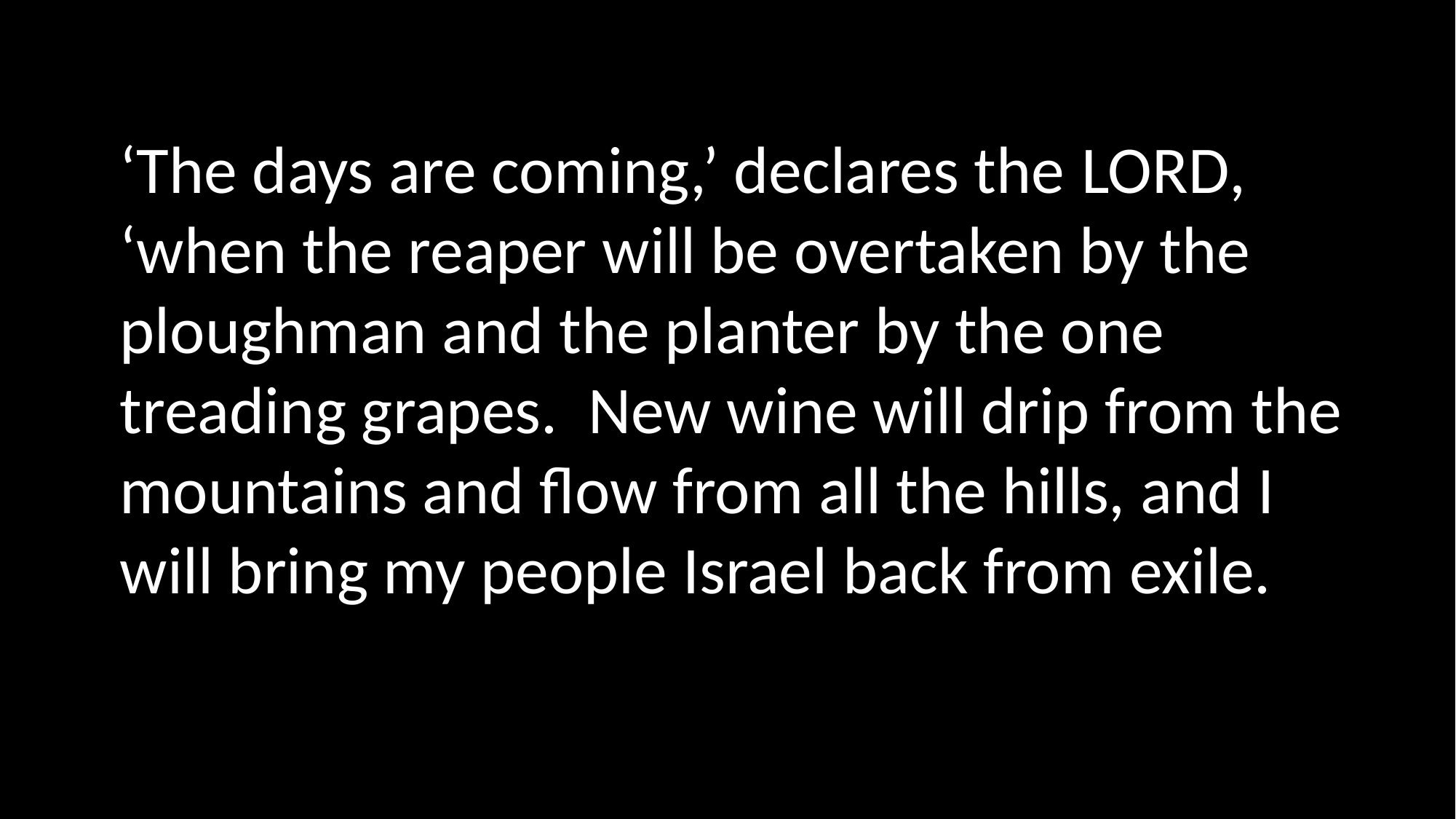

‘The days are coming,’ declares the Lord,
‘when the reaper will be overtaken by the ploughman and the planter by the one treading grapes.  New wine will drip from the mountains and flow from all the hills, and I will bring my people Israel back from exile.